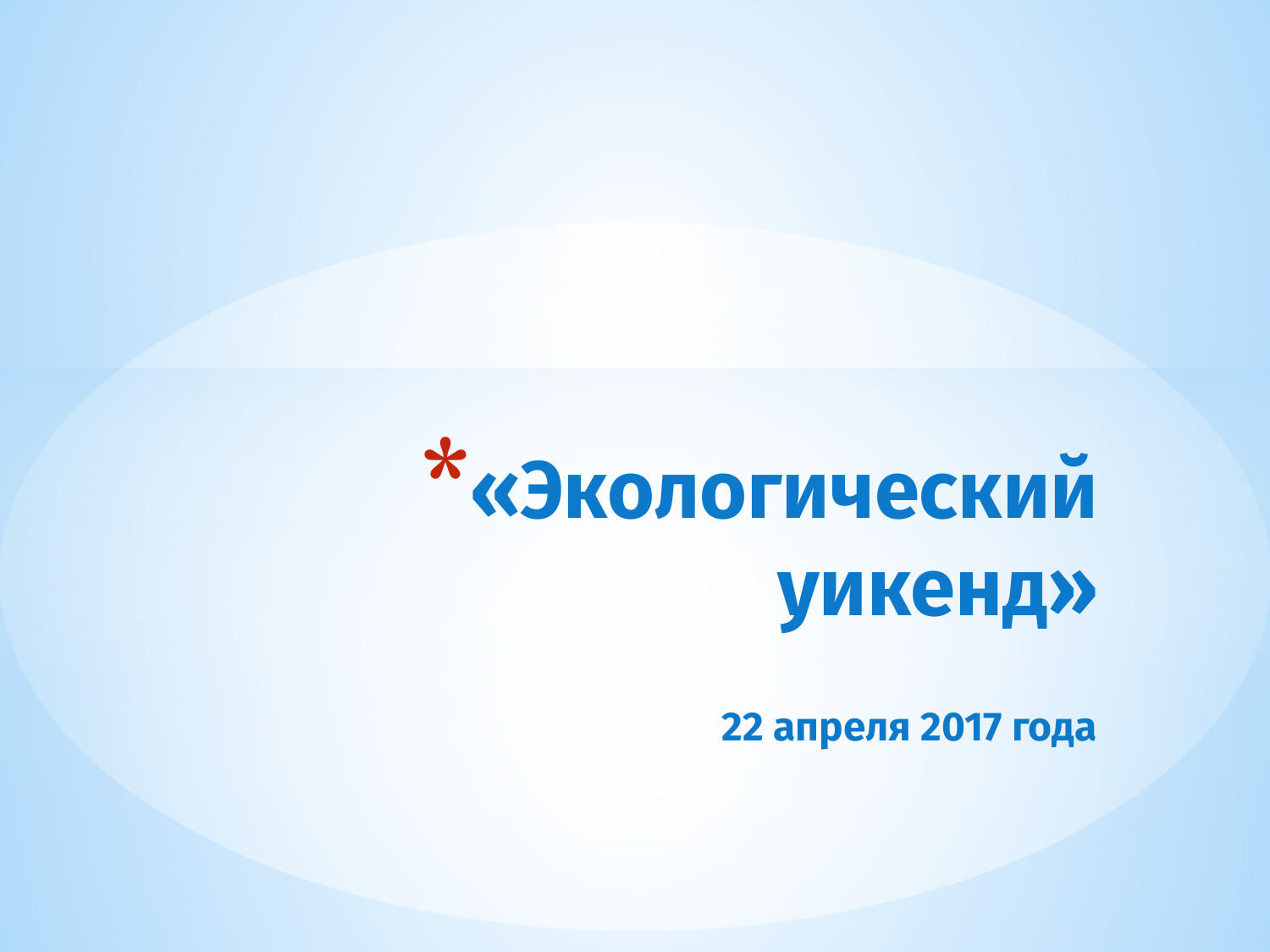

# «Экологический уикенд»

22 апреля 2017 года